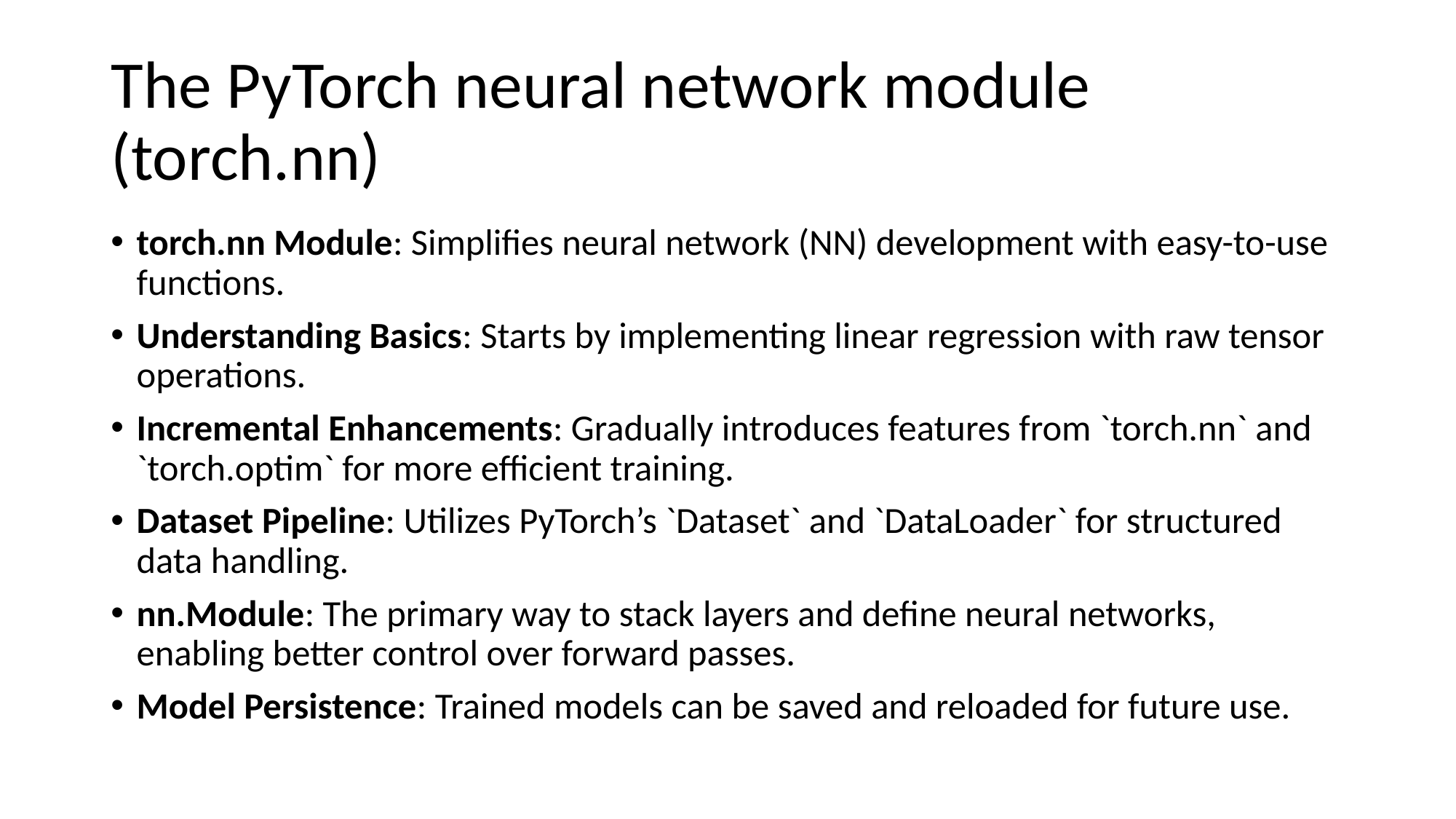

# The PyTorch neural network module (torch.nn)
torch.nn Module: Simplifies neural network (NN) development with easy-to-use functions.
Understanding Basics: Starts by implementing linear regression with raw tensor operations.
Incremental Enhancements: Gradually introduces features from `torch.nn` and `torch.optim` for more efficient training.
Dataset Pipeline: Utilizes PyTorch’s `Dataset` and `DataLoader` for structured data handling.
nn.Module: The primary way to stack layers and define neural networks, enabling better control over forward passes.
Model Persistence: Trained models can be saved and reloaded for future use.